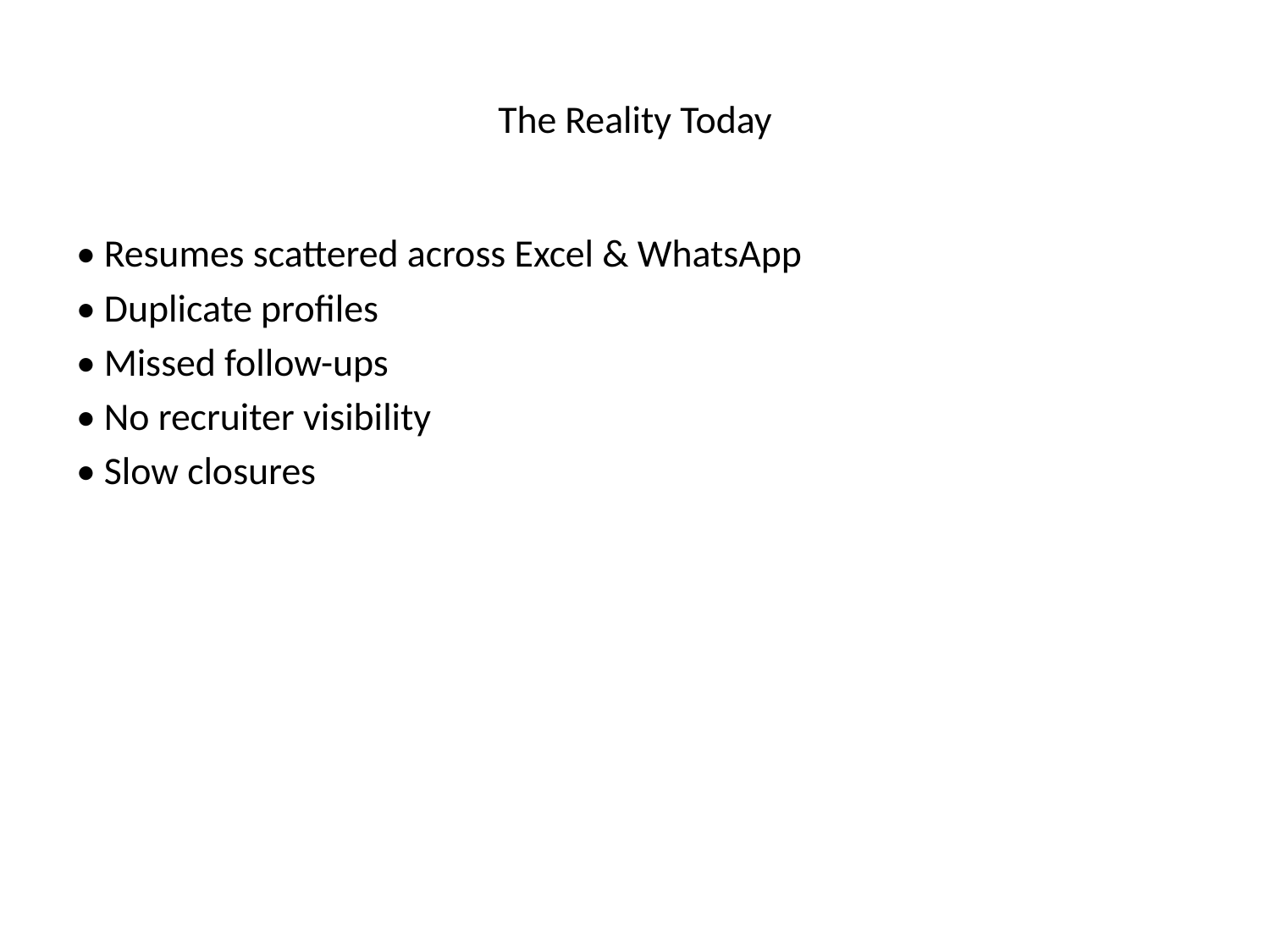

# The Reality Today
• Resumes scattered across Excel & WhatsApp
• Duplicate profiles
• Missed follow-ups
• No recruiter visibility
• Slow closures